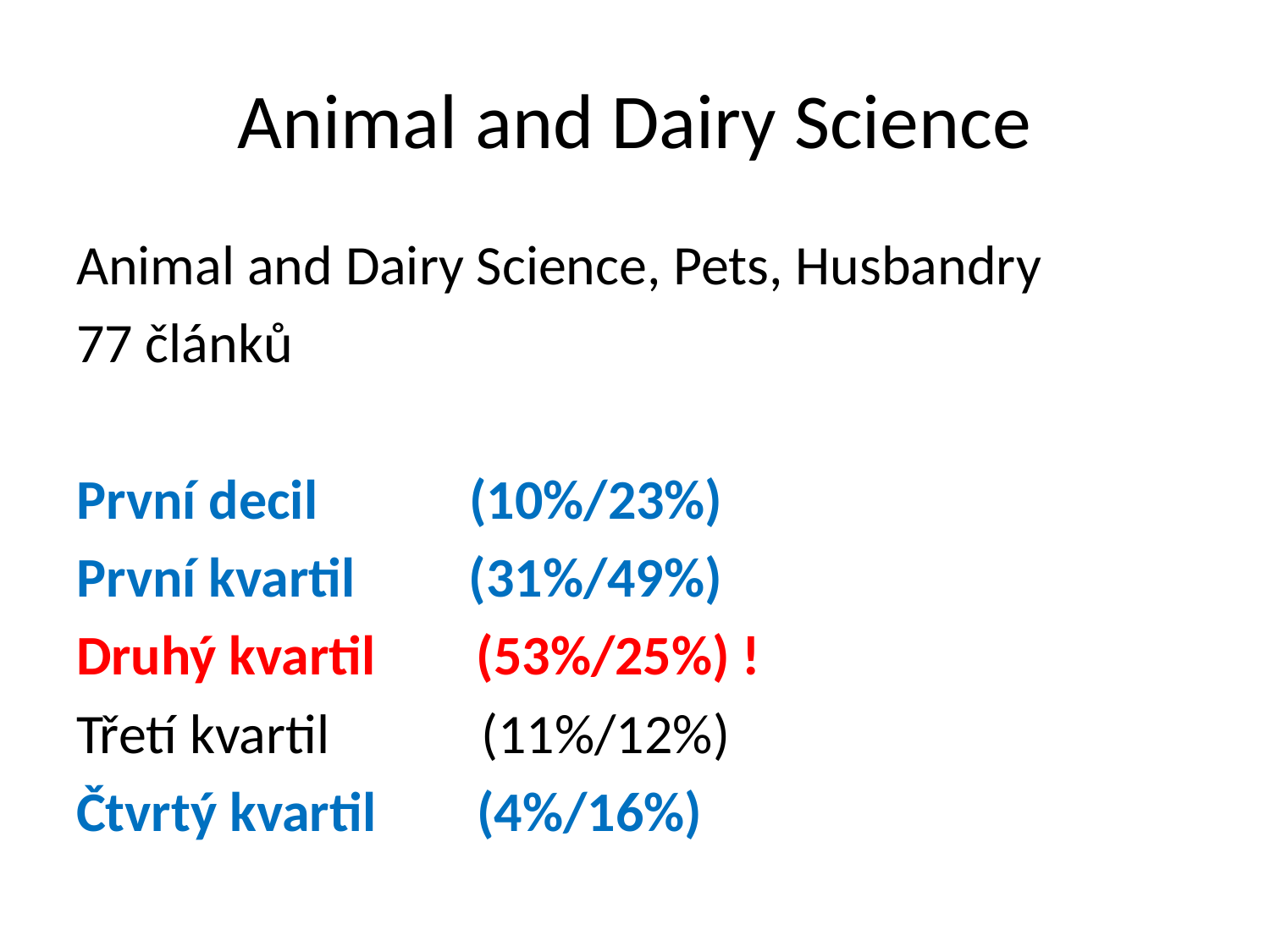

# Animal and Dairy Science
Animal and Dairy Science, Pets, Husbandry
77 článků

První decil            (10%/23%)
První kvartil         (31%/49%)
Druhý kvartil        (53%/25%) !
Třetí kvartil            (11%/12%)
Čtvrtý kvartil        (4%/16%)